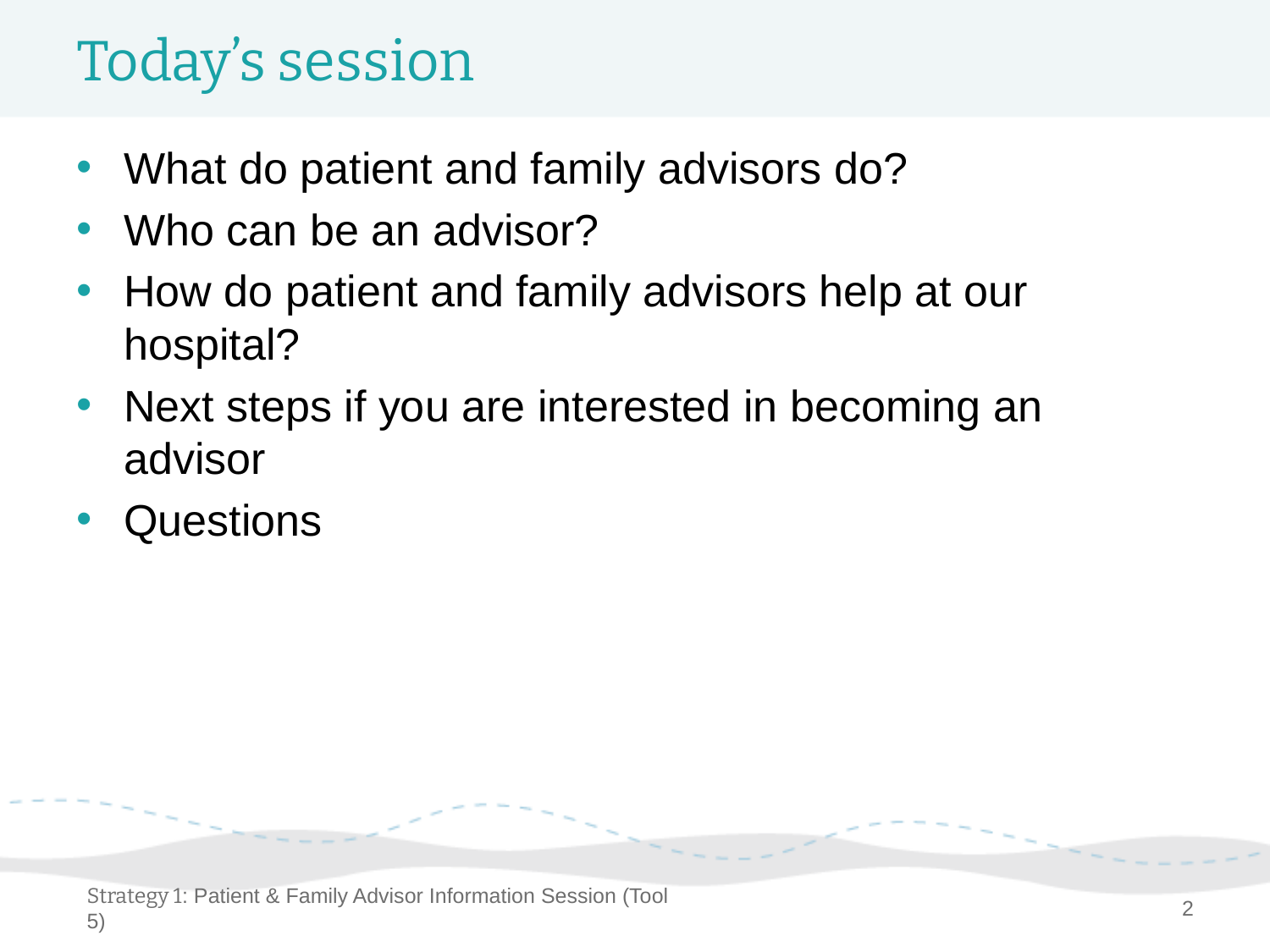

# Today’s session
What do patient and family advisors do?
Who can be an advisor?
How do patient and family advisors help at our hospital?
Next steps if you are interested in becoming an advisor
Questions
Strategy 1: Patient & Family Advisor Information Session (Tool 5)
2